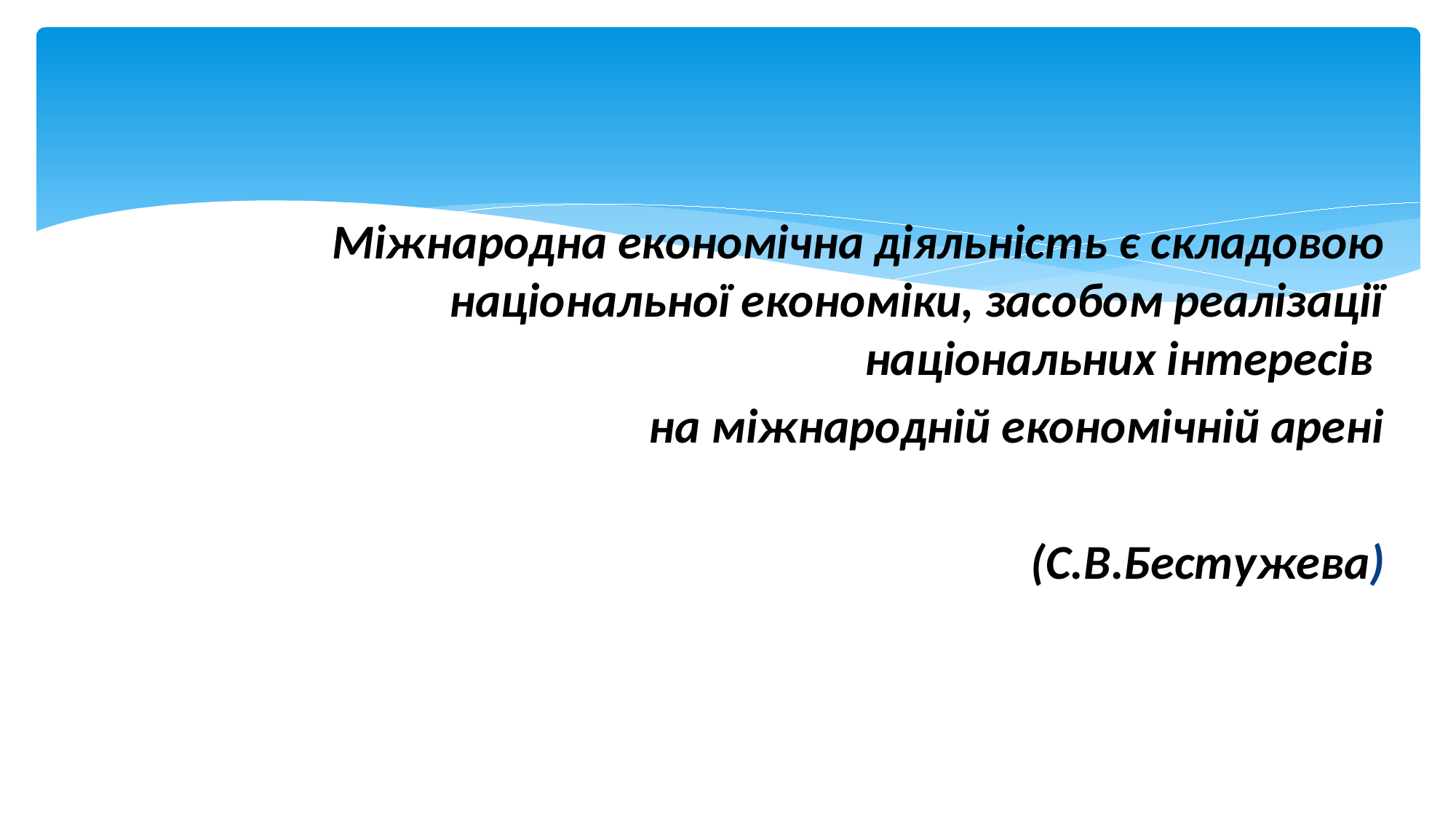

Міжнародна економічна діяльність є складовою національної економіки, засобом реалізації національних інтересів
на міжнародній економічній арені

(С.В.Бестужева)